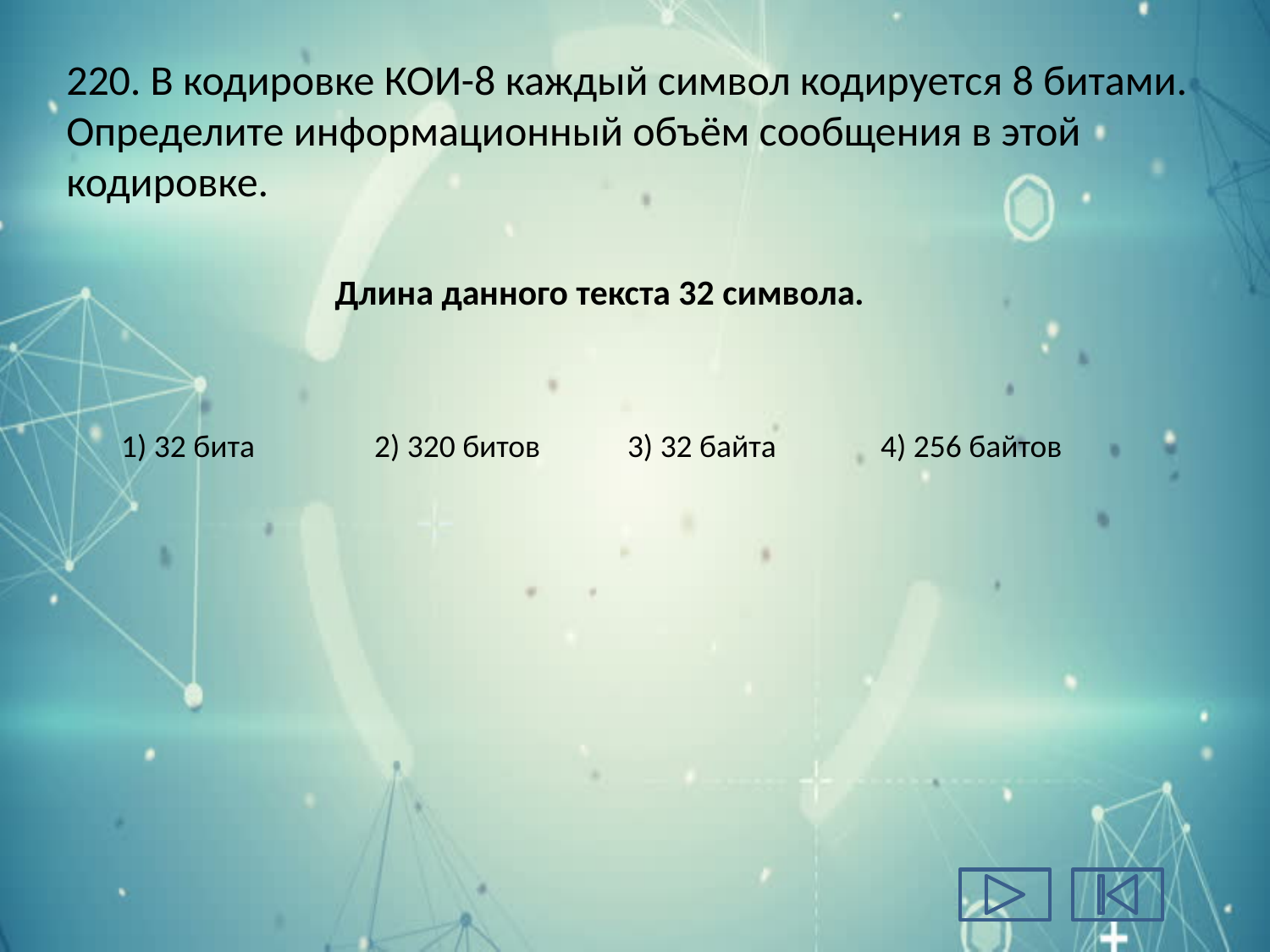

# 220. В кодировке КОИ-8 каждый символ кодируется 8 битами. Определите информационный объём сообщения в этой кодировке.
Длина данного текста 32 символа.
1) 32 бита
2) 320 битов
3) 32 байта
4) 256 байтов